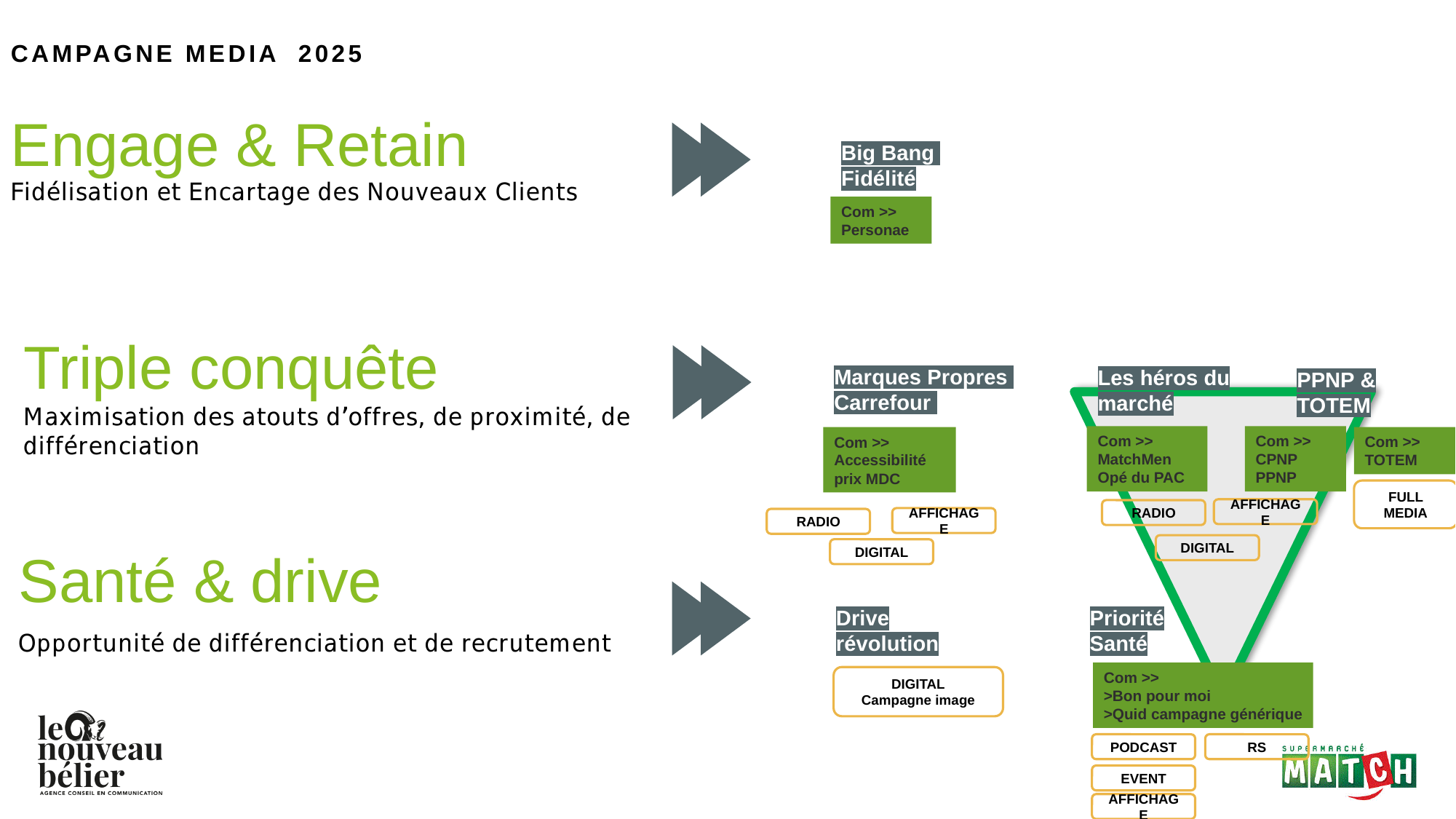

CAMPAGNE MEDIA  2025
Engage & Retain
Fidélisation et Encartage des Nouveaux Clients
Big Bang
Fidélité

Com >> Personae
Triple conquête
Maximisation des atouts d’offres, de proximité, de différenciation

Marques Propres
Carrefour
Les héros du marché
PPNP & TOTEM

Com >> MatchMen
Opé du PAC
Com >> CPNP
PPNP
Com >> Accessibilité prix MDC
Com >> TOTEM
FULL MEDIA
AFFICHAGE
RADIO
AFFICHAGE
RADIO
DIGITAL
DIGITAL
Santé & drive
Opportunité de différenciation et de recrutement

Drive révolution
Priorité Santé
Com >>
>Bon pour moi
>Quid campagne générique
DIGITAL
Campagne image
RS
PODCAST
EVENT
AFFICHAGE